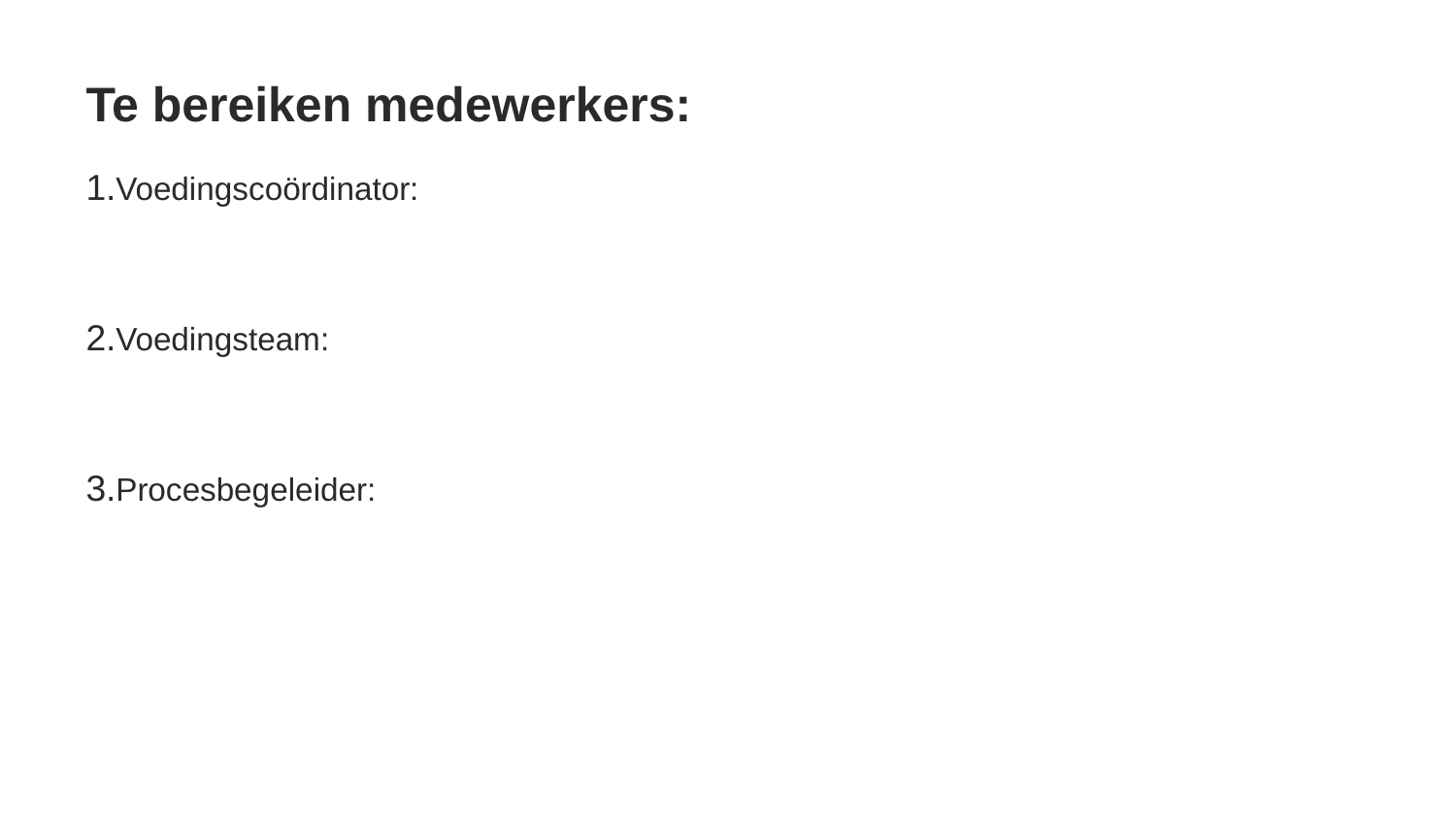

# Te bereiken medewerkers:
Voedingscoördinator:

Voedingsteam:

Procesbegeleider:
22/10/2025